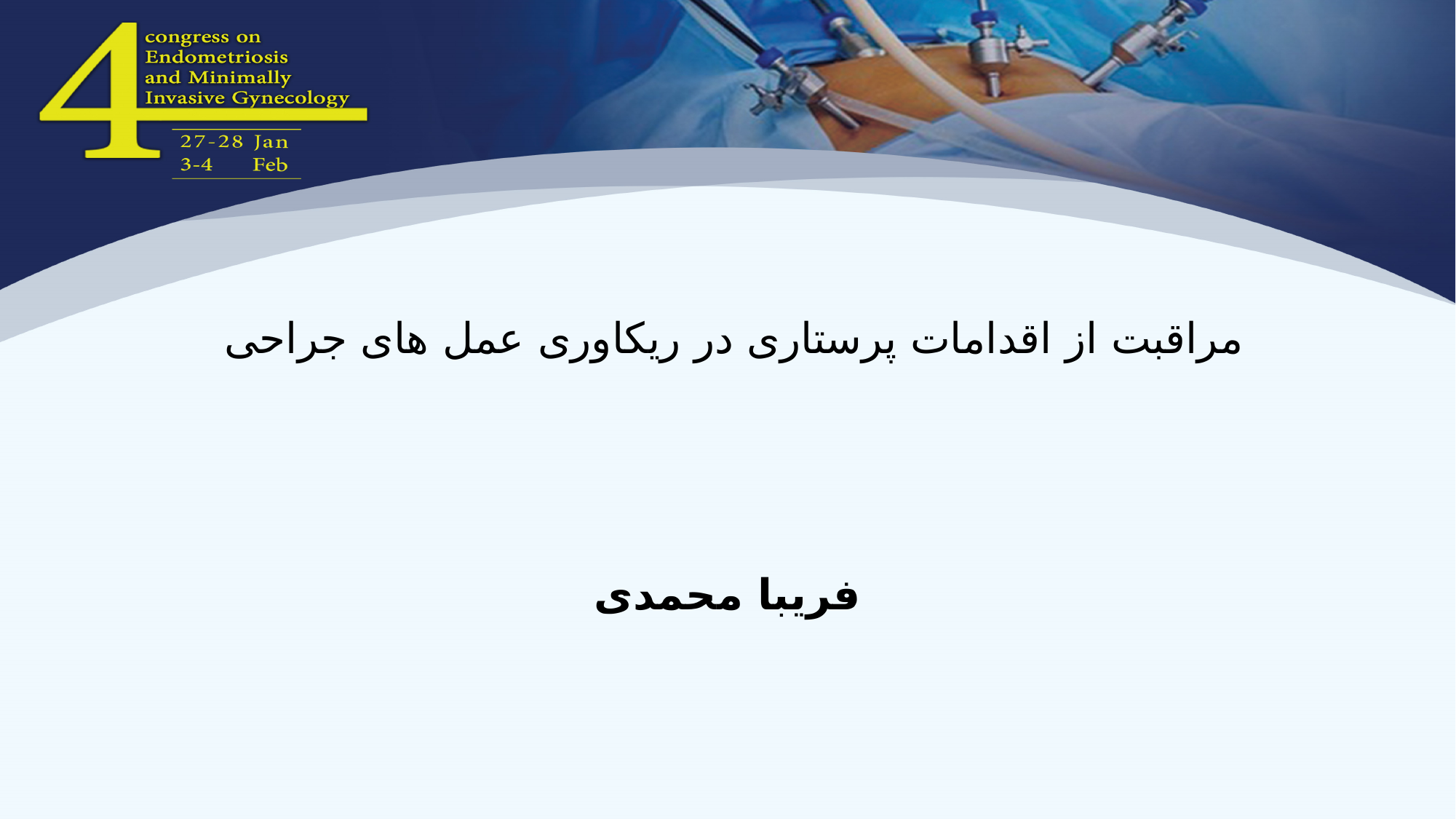

# مراقبت از اقدامات پرستاری در ریکاوری عمل های جراحی
فریبا محمدی